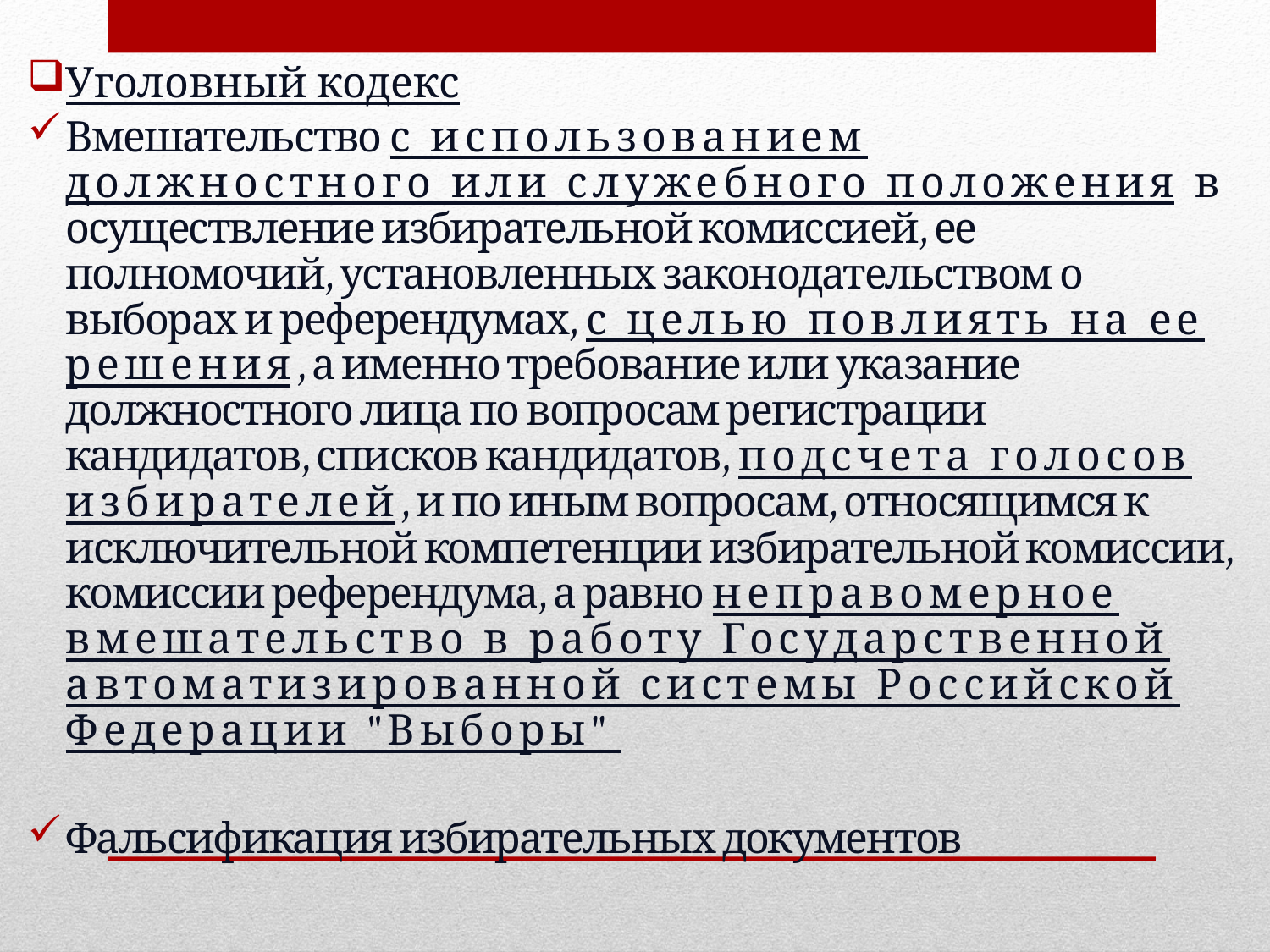

Уголовный кодекс
Вмешательство с использованием должностного или служебного положения в осуществление избирательной комиссией, ее полномочий, установленных законодательством о выборах и референдумах, с целью повлиять на ее решения, а именно требование или указание должностного лица по вопросам регистрации кандидатов, списков кандидатов, подсчета голосов избирателей, и по иным вопросам, относящимся к исключительной компетенции избирательной комиссии, комиссии референдума, а равно неправомерное вмешательство в работу Государственной автоматизированной системы Российской Федерации "Выборы"

Фальсификация избирательных документов

#